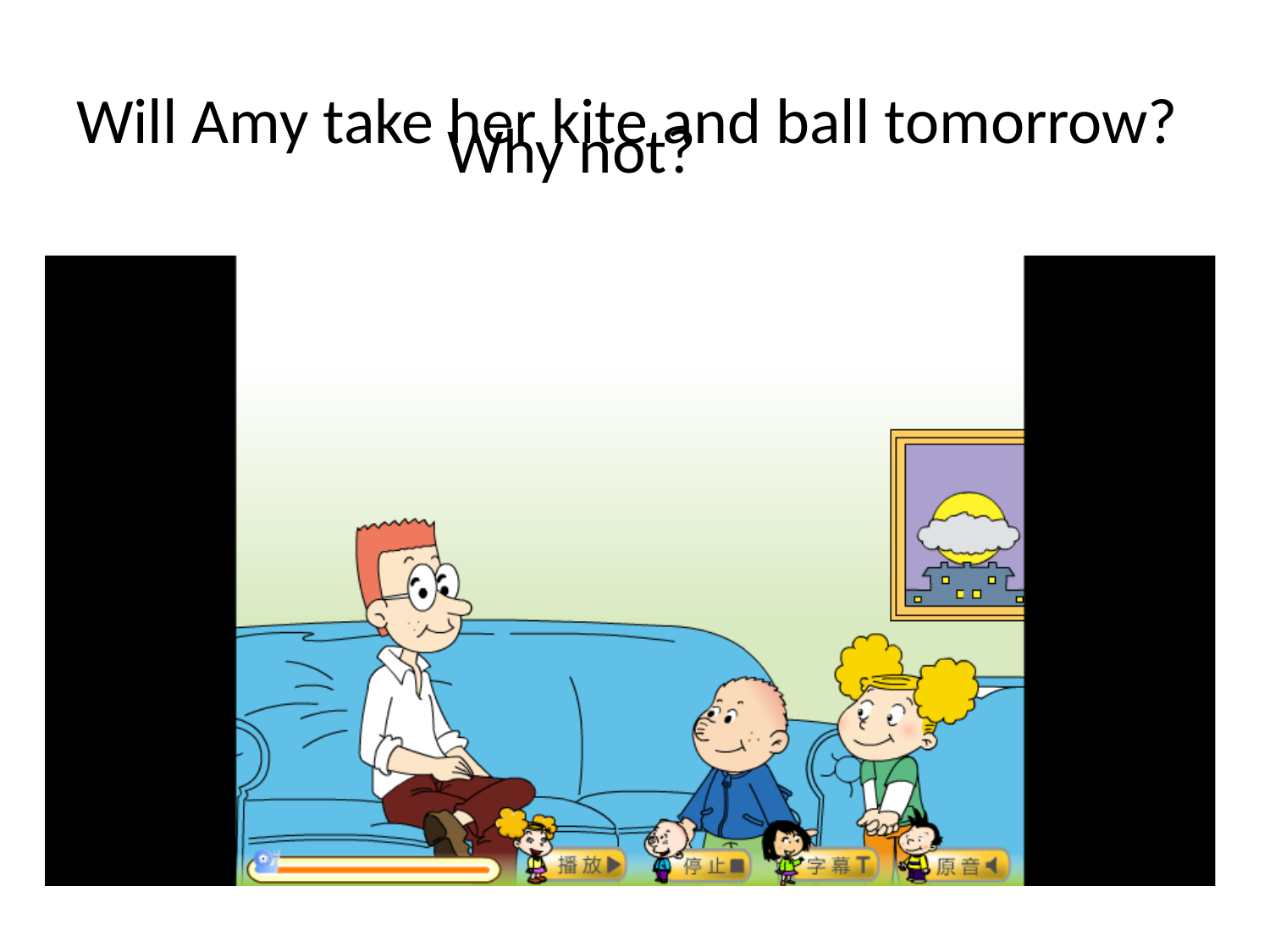

# Will Amy take her kite and ball tomorrow?
Why not?